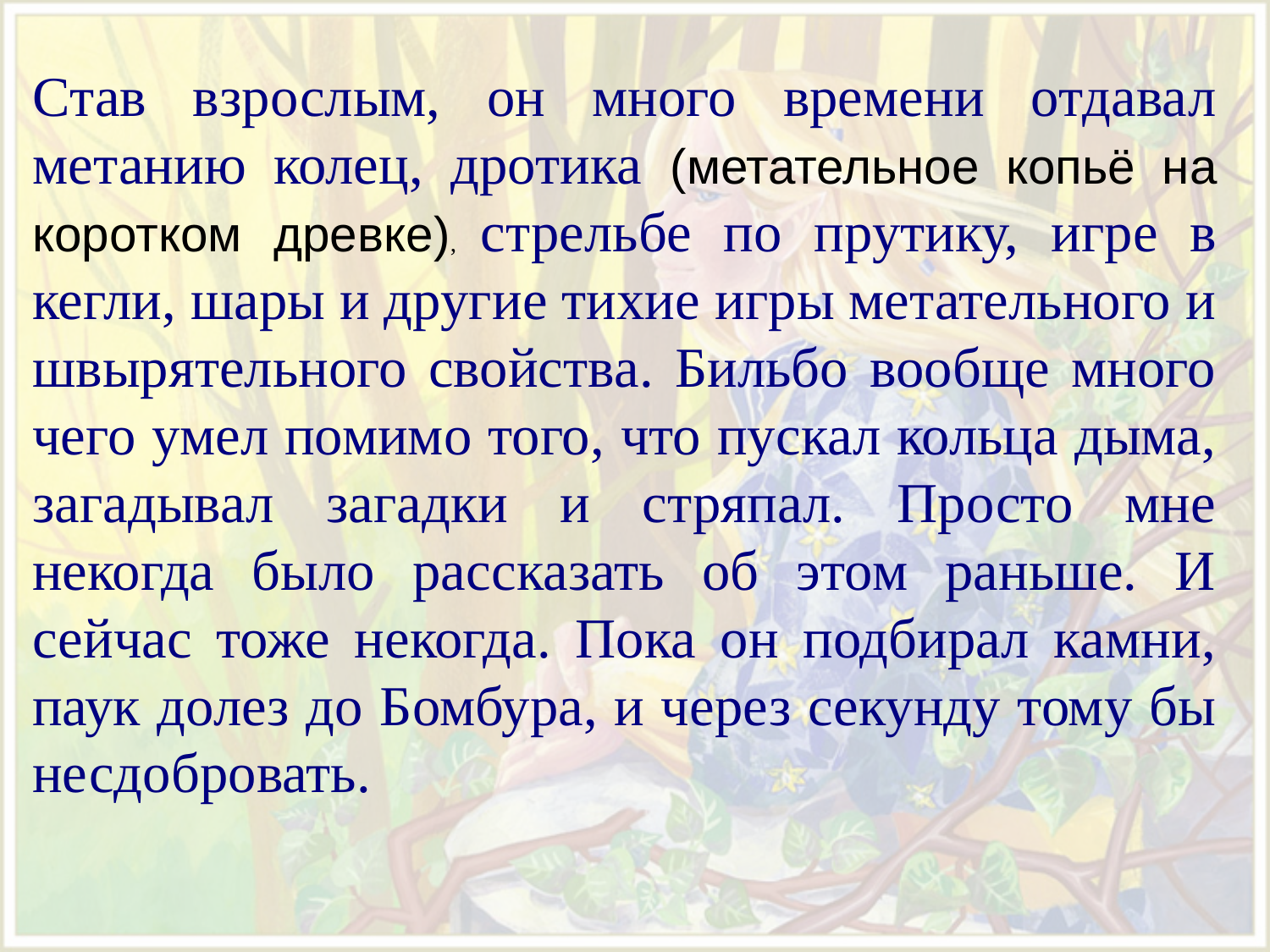

Став взрослым, он много времени отдавал метанию колец, дротика (метательное копьё на коротком древке), стрельбе по прутику, игре в кегли, шары и другие тихие игры метательного и швырятельного свойства. Бильбо вообще много чего умел помимо того, что пускал кольца дыма, загадывал загадки и стряпал. Просто мне некогда было рассказать об этом раньше. И сейчас тоже некогда. Пока он подбирал камни, паук долез до Бомбура, и через секунду тому бы несдобровать.